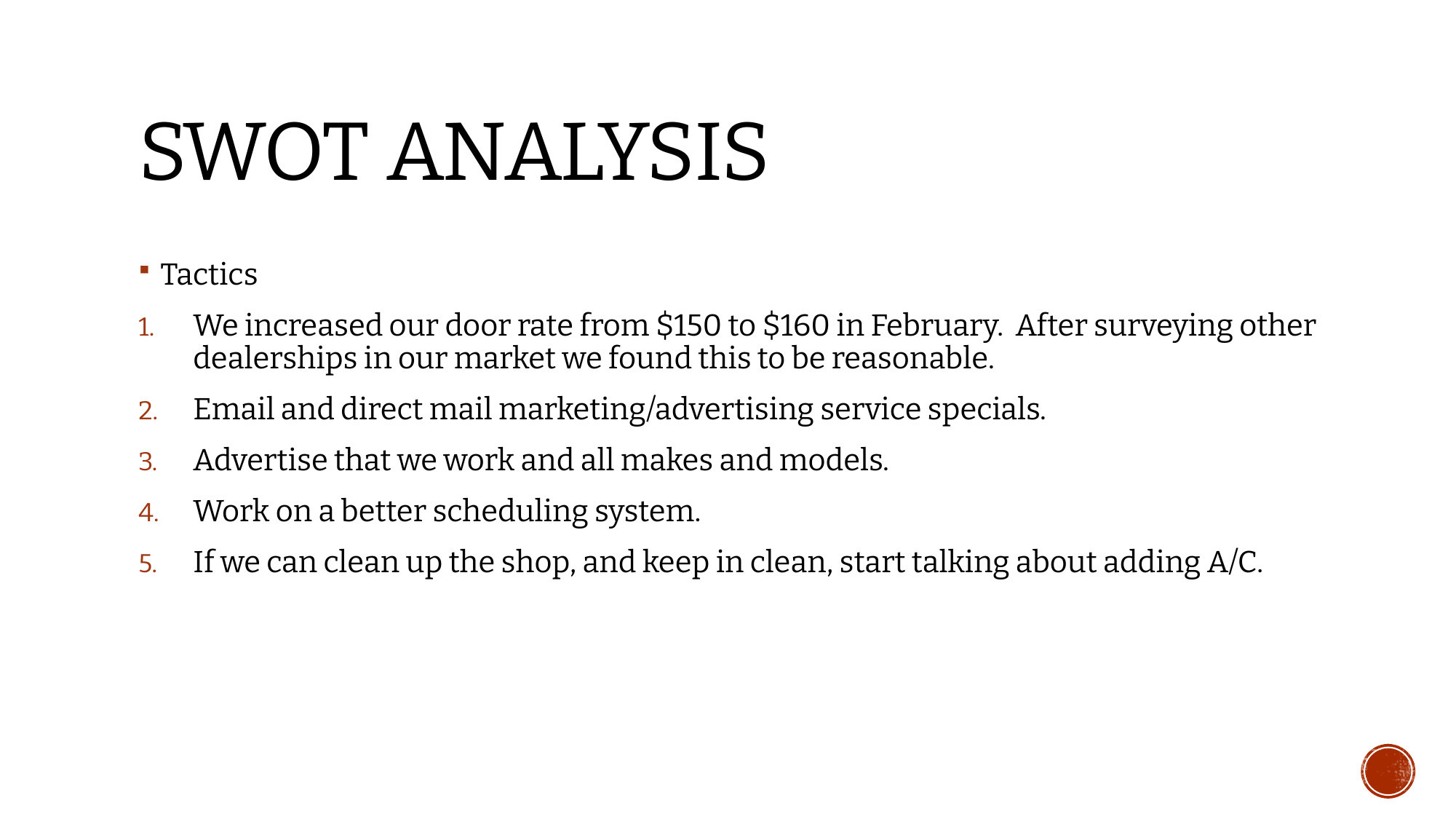

# Swot analysis
Tactics
We increased our door rate from $150 to $160 in February.  After surveying other dealerships in our market we found this to be reasonable.
Email and direct mail marketing/advertising service specials.
Advertise that we work and all makes and models.
Work on a better scheduling system.
If we can clean up the shop, and keep in clean, start talking about adding A/C.